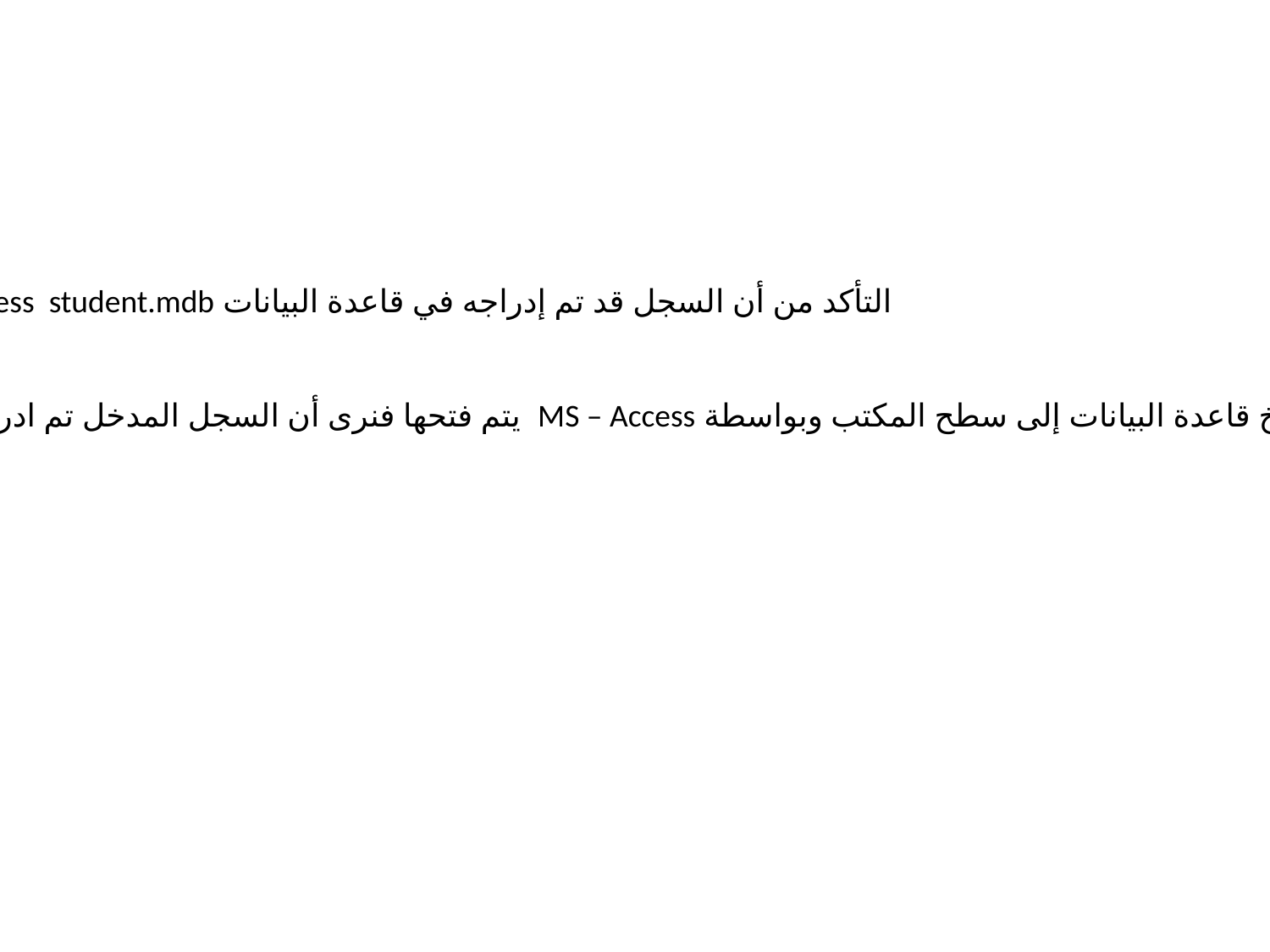

التأكد من أن السجل قد تم إدراجه في قاعدة البيانات access  student.mdb

ننسخ قاعدة البيانات إلى سطح المكتب وبواسطة MS – Access  يتم فتحها فنرى أن السجل المدخل تم ادراجه